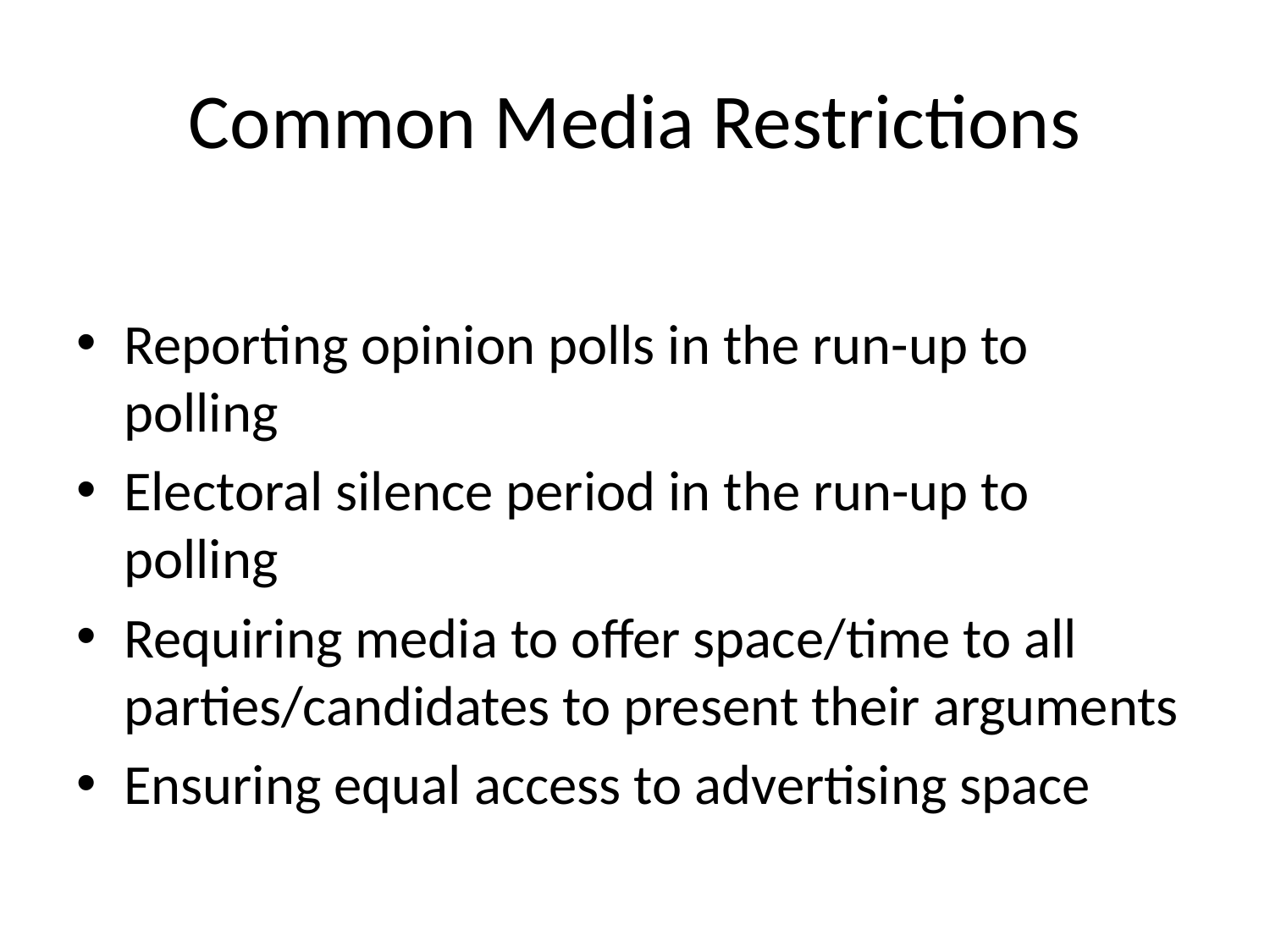

# Common Media Restrictions

Reporting opinion polls in the run-up to polling
Electoral silence period in the run-up to polling
Requiring media to offer space/time to all parties/candidates to present their arguments
Ensuring equal access to advertising space